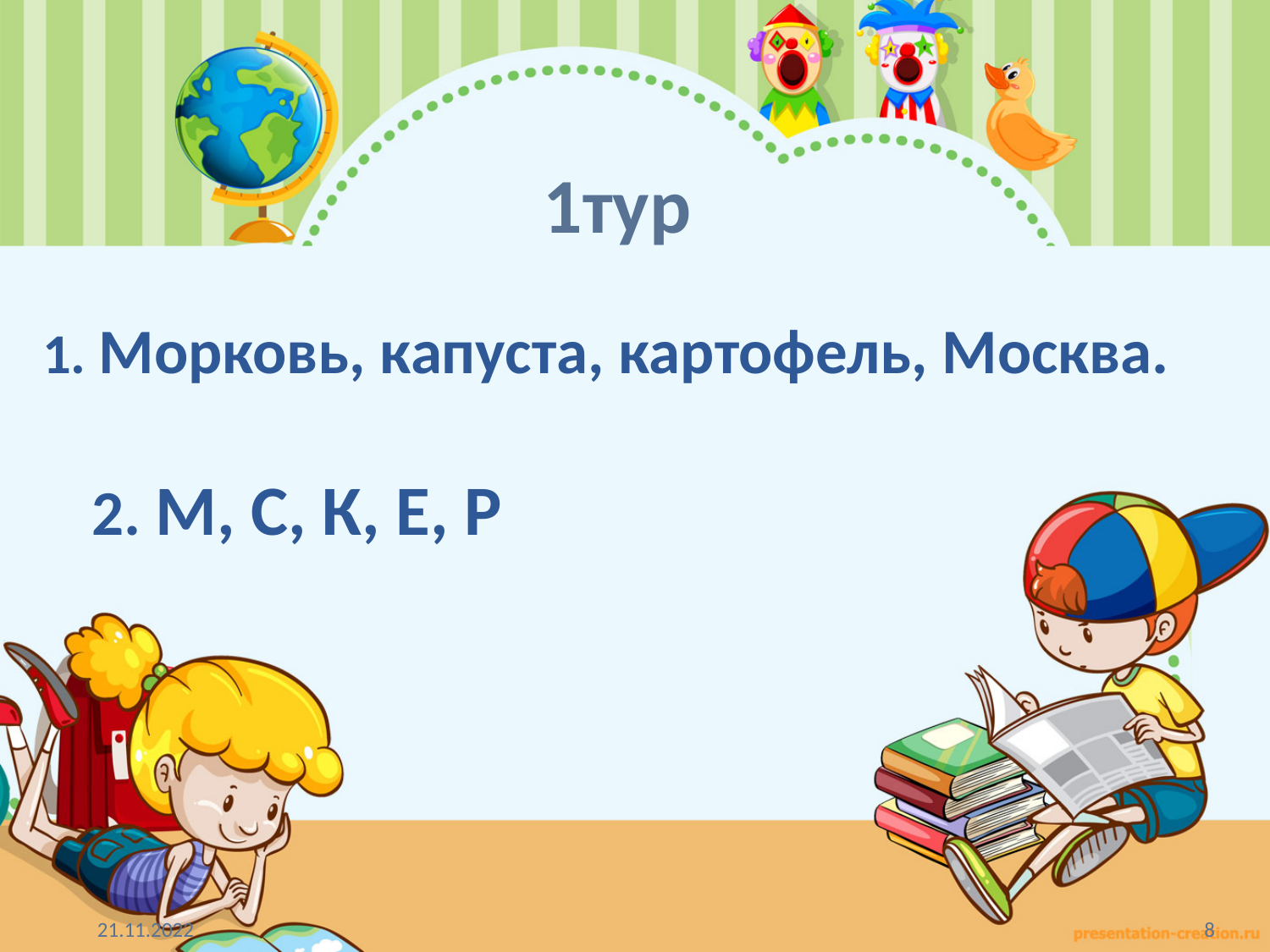

1тур

1. Морковь, капуста, картофель, Москва.
2. М, С, К, Е, Р